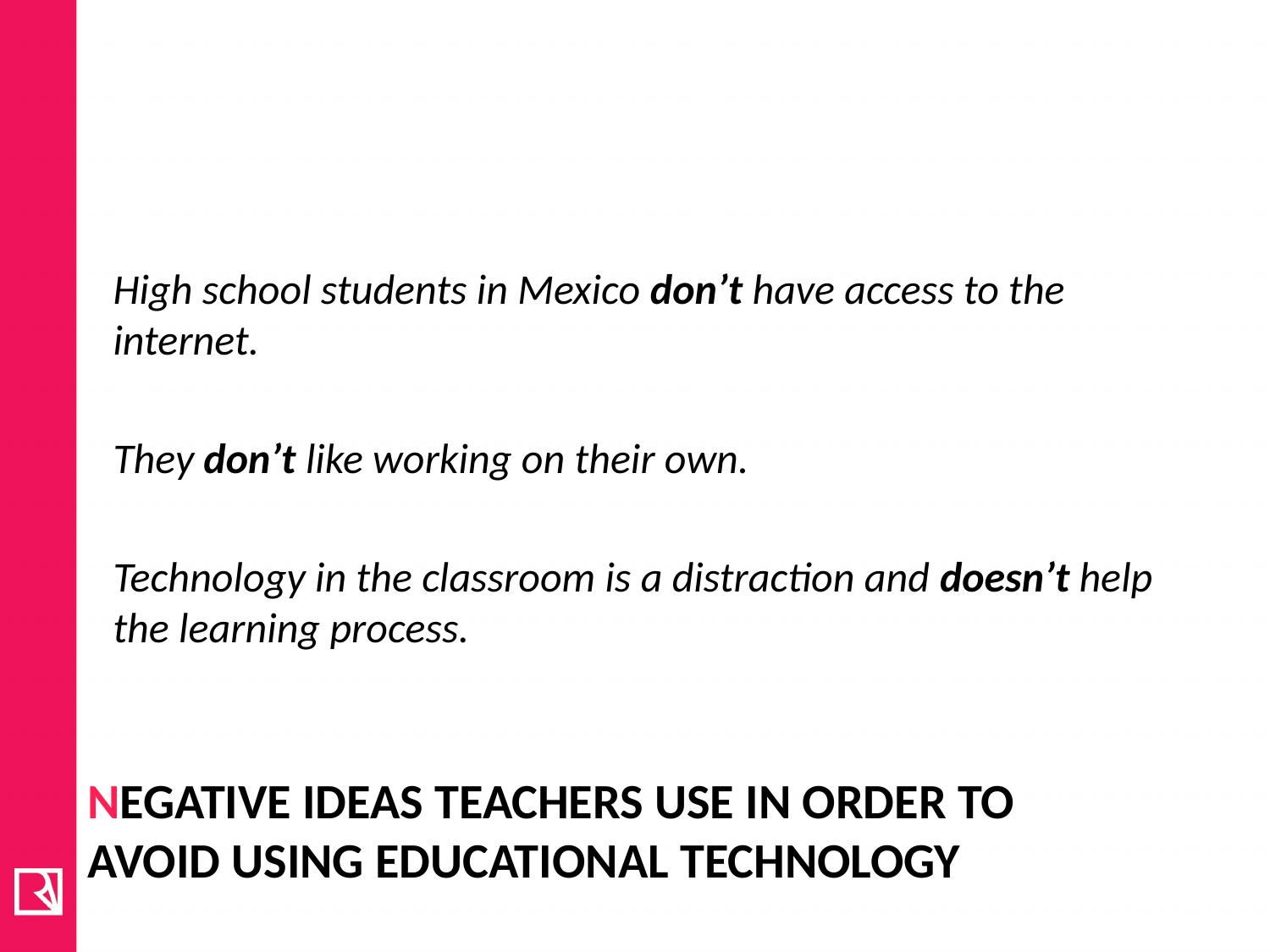

High school students in Mexico don’t have access to the internet.

They don’t like working on their own.

Technology in the classroom is a distraction and doesn’t help the learning process.

# Negative ideas teachers use in order to avoid using educational technology